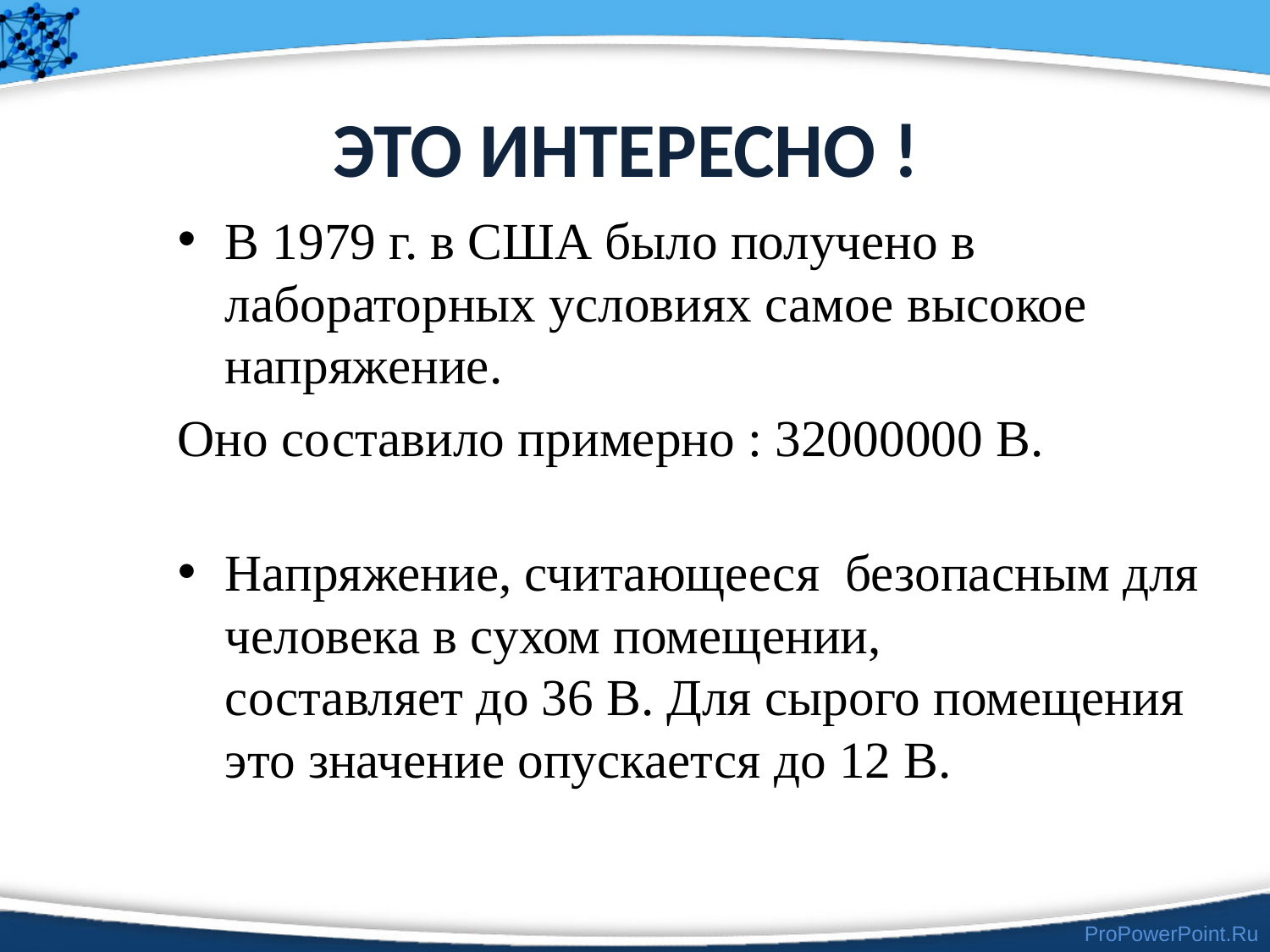

# ЭТО ИНТЕРЕСНО !
В 1979 г. в США было получено в лабораторных условиях самое высокое напряжение.
Оно составило примерно : 32000000 В.
Напряжение, считающееся  безопасным для человека в сухом помещении, 
составляет до 36 В. Для сырого помещения это значение опускается до 12 В.